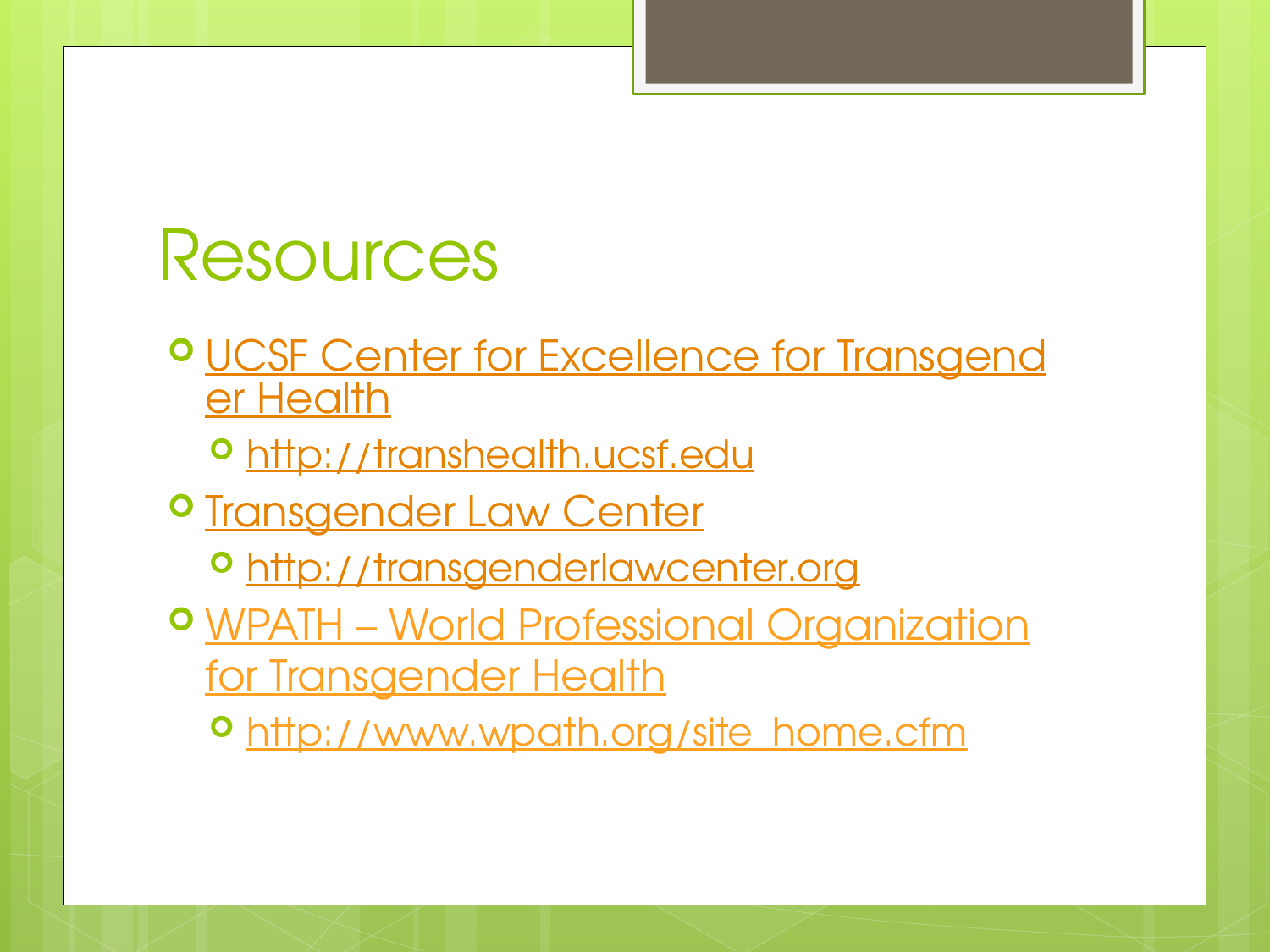

# Resources
UCSF Center for Excellence for Transgender Health
http://transhealth.ucsf.edu
Transgender Law Center
http://transgenderlawcenter.org
WPATH – World Professional Organization for Transgender Health
http://www.wpath.org/site_home.cfm